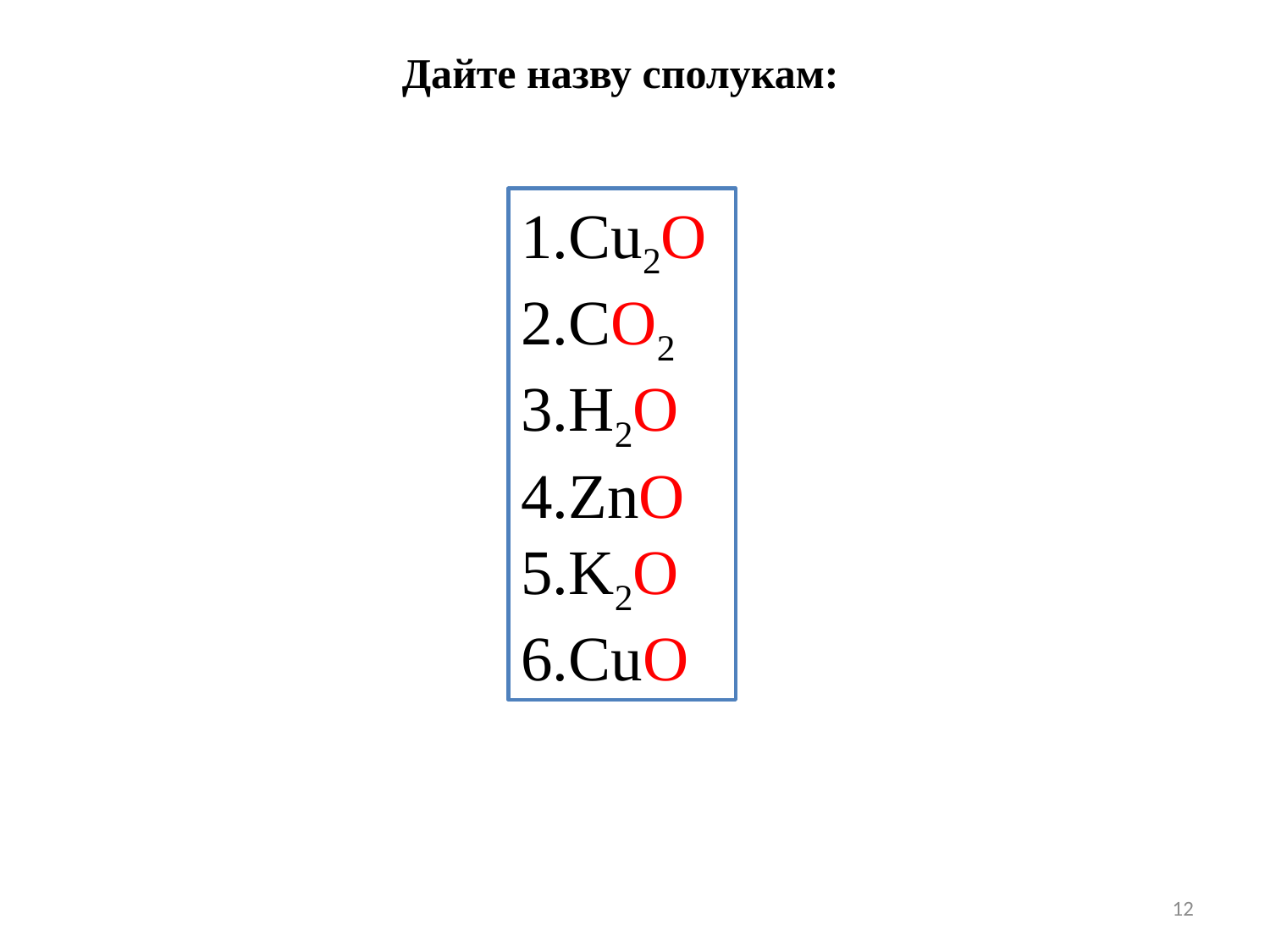

Дайте назву сполукам:
1.Cu2O
2.CO2
3.H2O
4.ZnO
5.K2O
6.CuO

12